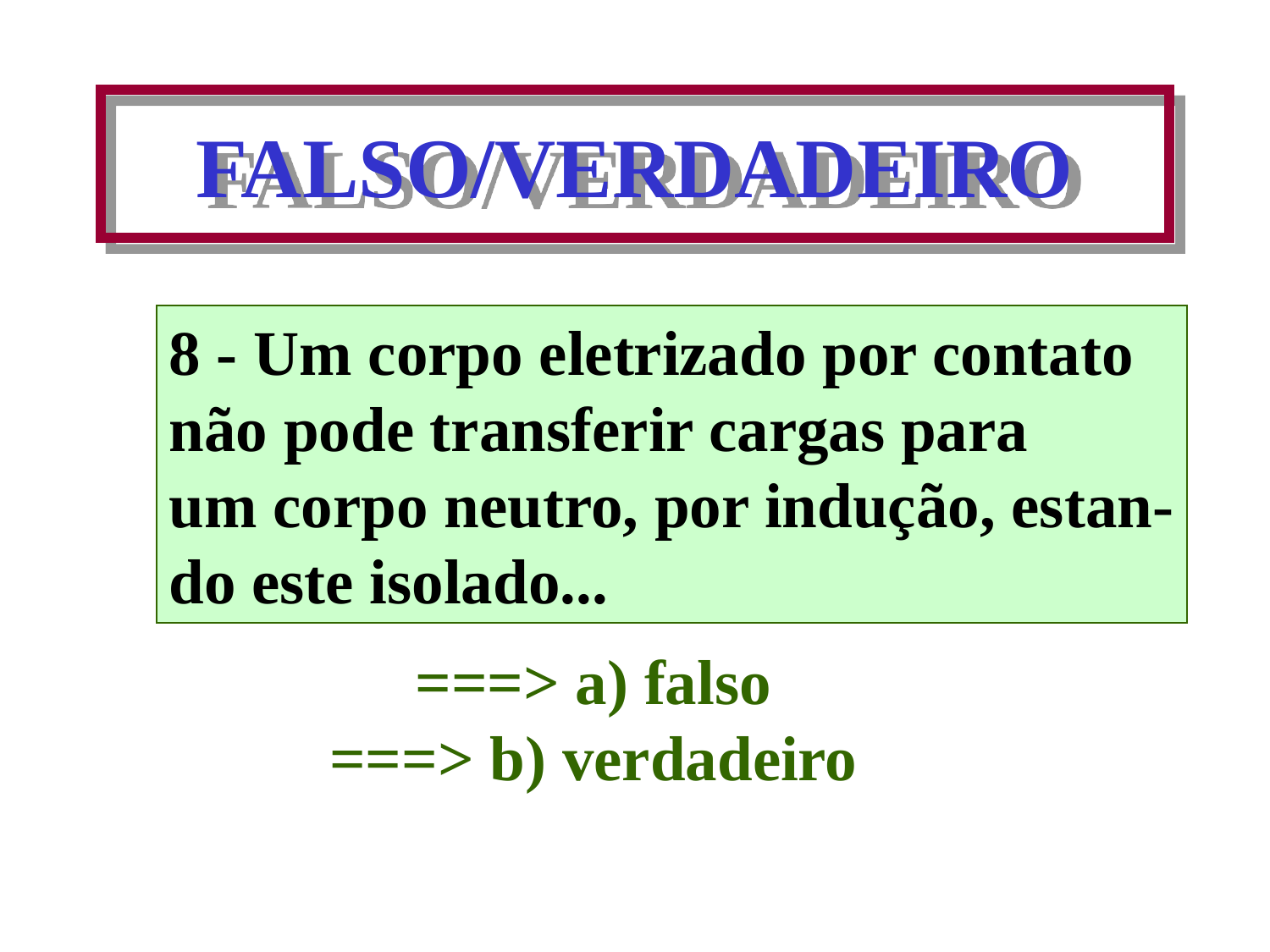

# FALSO/VERDADEIRO
8 - Um corpo eletrizado por contato
não pode transferir cargas para
um corpo neutro, por indução, estan-
do este isolado...
===> a) falso
===> b) verdadeiro